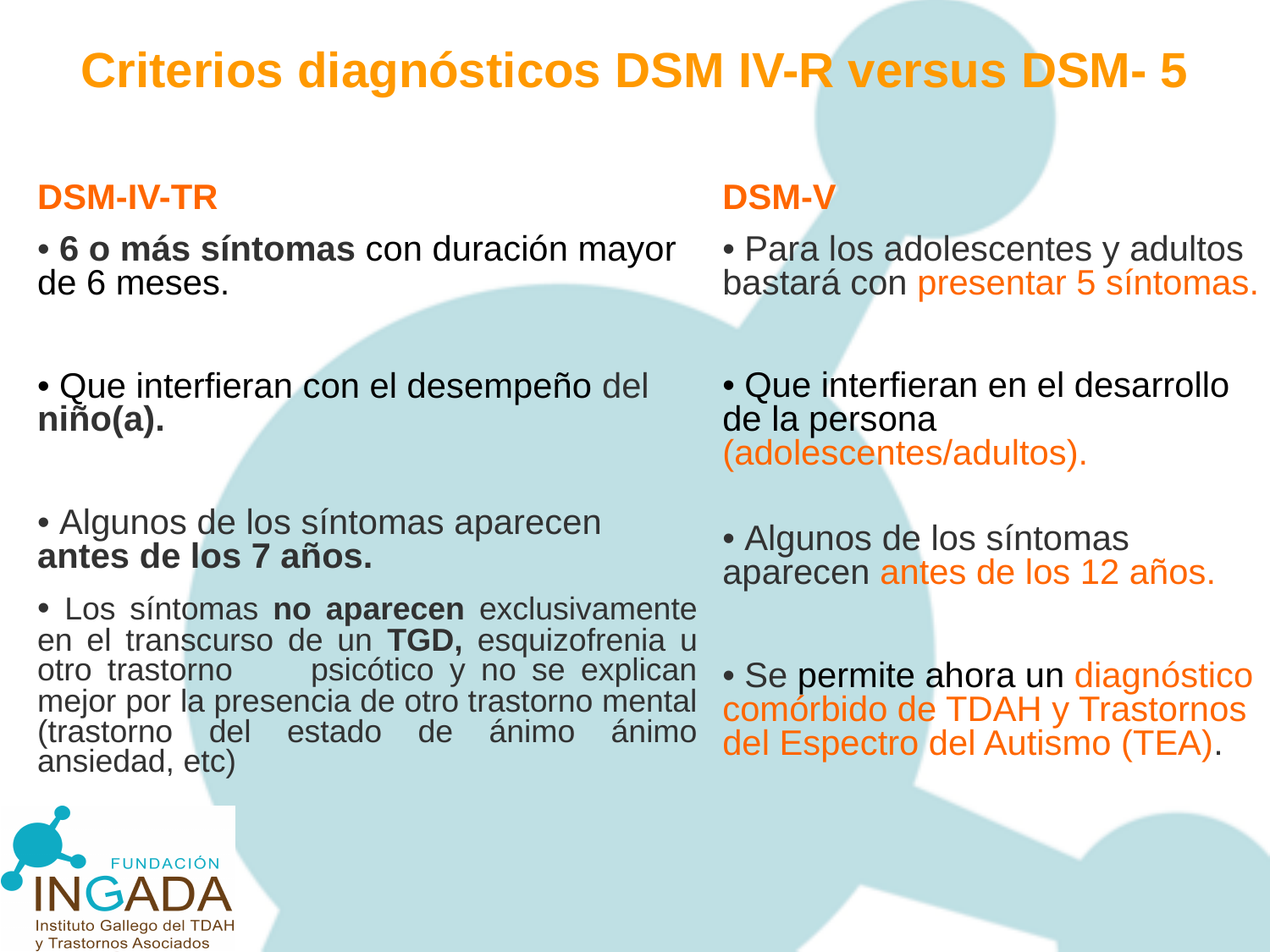

Criterios diagnósticos DSM IV-R versus DSM- 5
DSM-IV-TR
• 6 o más síntomas con duración mayor de 6 meses.

• Que interfieran con el desempeño del niño(a).

• Algunos de los síntomas aparecen antes de los 7 años.
• Los síntomas no aparecen exclusivamente en el transcurso de un TGD, esquizofrenia u otro trastorno     psicótico y no se explican mejor por la presencia de otro trastorno mental (trastorno del estado de ánimo ánimo ansiedad, etc)
DSM-V
• Para los adolescentes y adultos bastará con presentar 5 síntomas.

• Que interfieran en el desarrollo de la persona (adolescentes/adultos).
• Algunos de los síntomas aparecen antes de los 12 años.

• Se permite ahora un diagnóstico comórbido de TDAH y Trastornos del Espectro del Autismo (TEA).